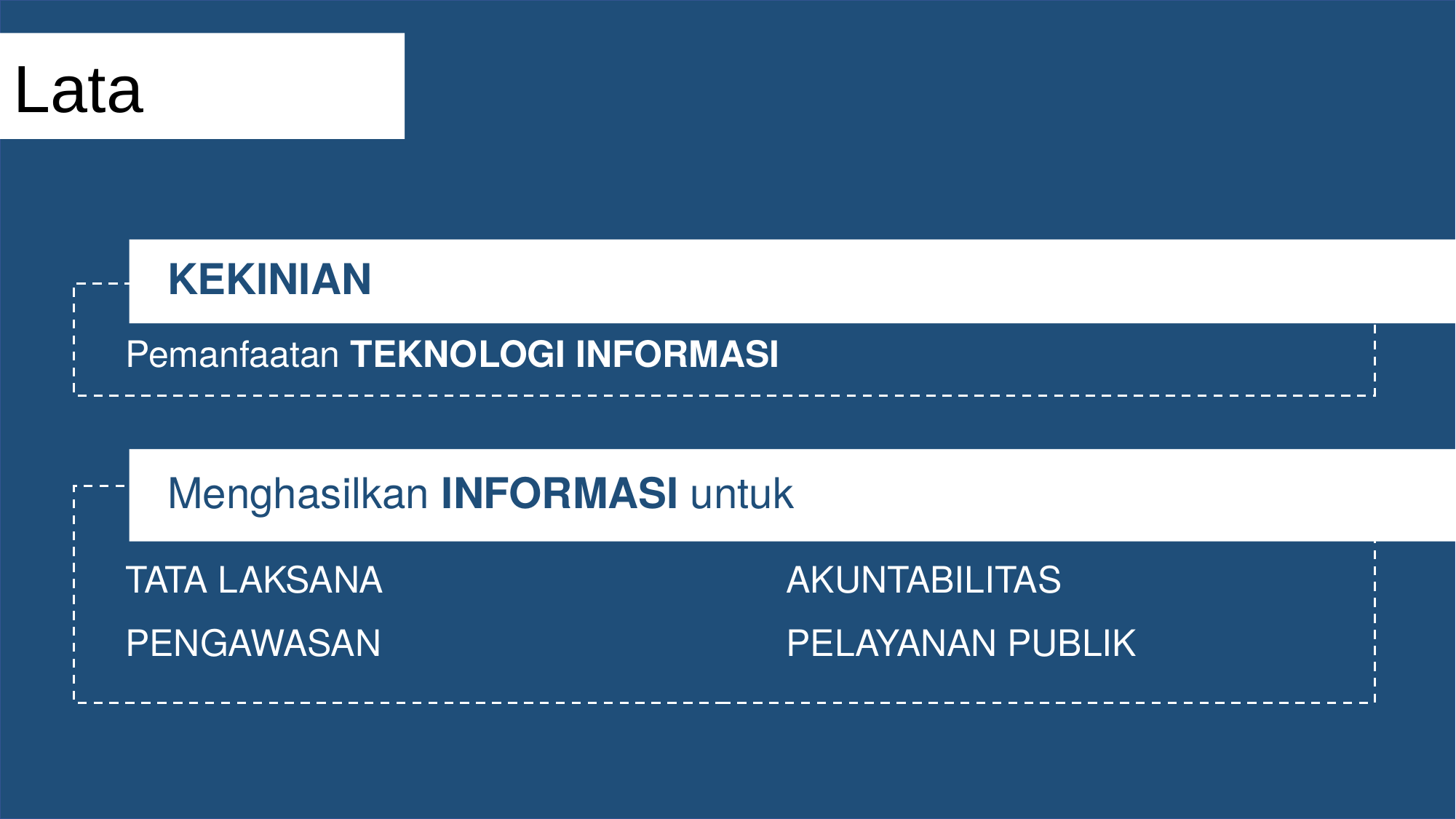

Lata

KEKINIAN

Pemanfaatan TEKNOLOGI INFORMASI
Menghasilkan INFORMASI untuk

TATA LAKSANA
AKUNTABILITAS
PENGAWASAN
PELAYANAN PUBLIK